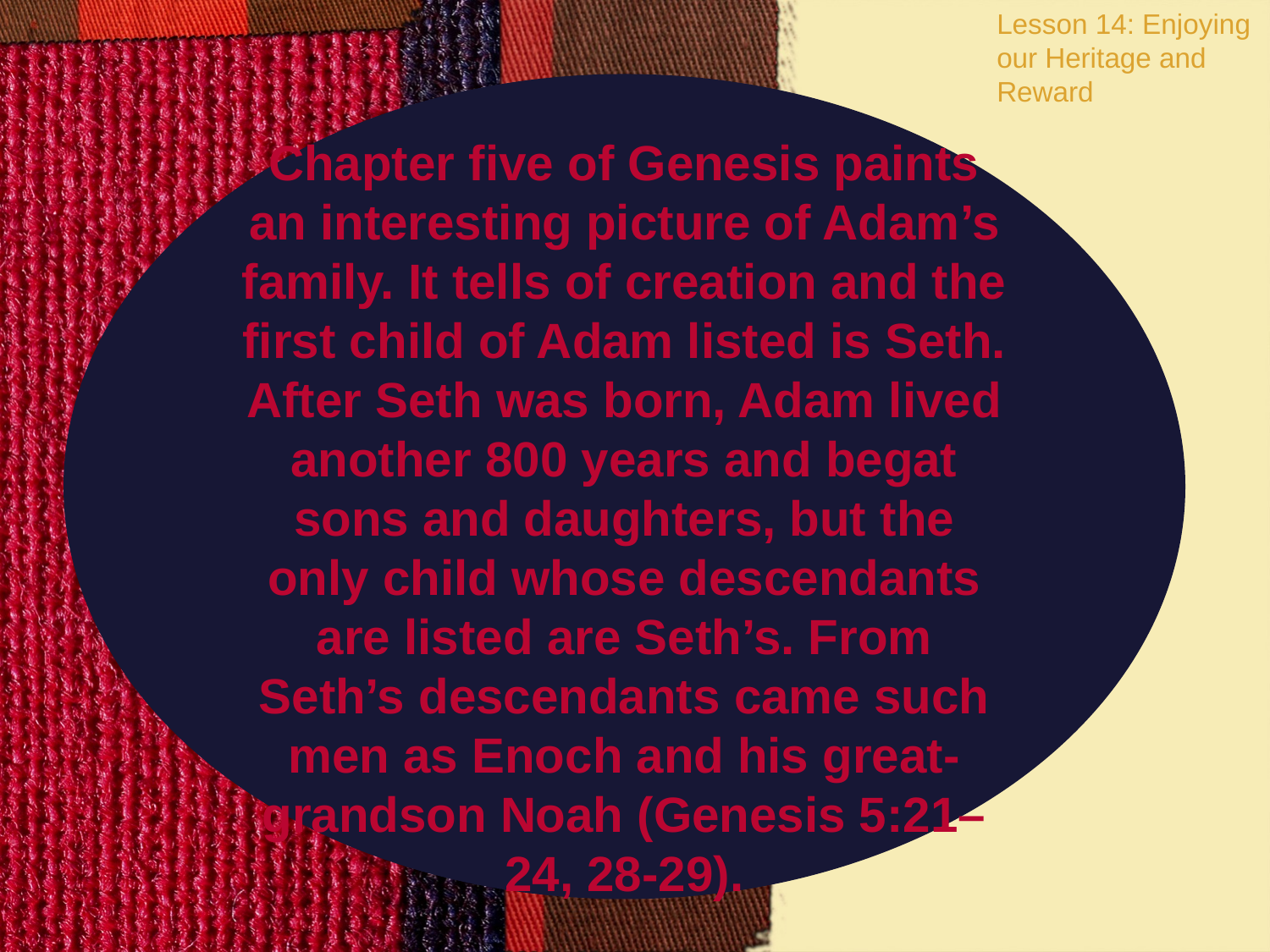

Lesson 14: Enjoying our Heritage and Reward

Chapter five of Genesis paints an interesting picture of Adam’s family. It tells of creation and the first child of Adam listed is Seth. After Seth was born, Adam lived another 800 years and begat sons and daughters, but the only child whose descendants are listed are Seth’s. From Seth’s descendants came such men as Enoch and his great-grandson Noah (Genesis 5:21–24, 28-29).